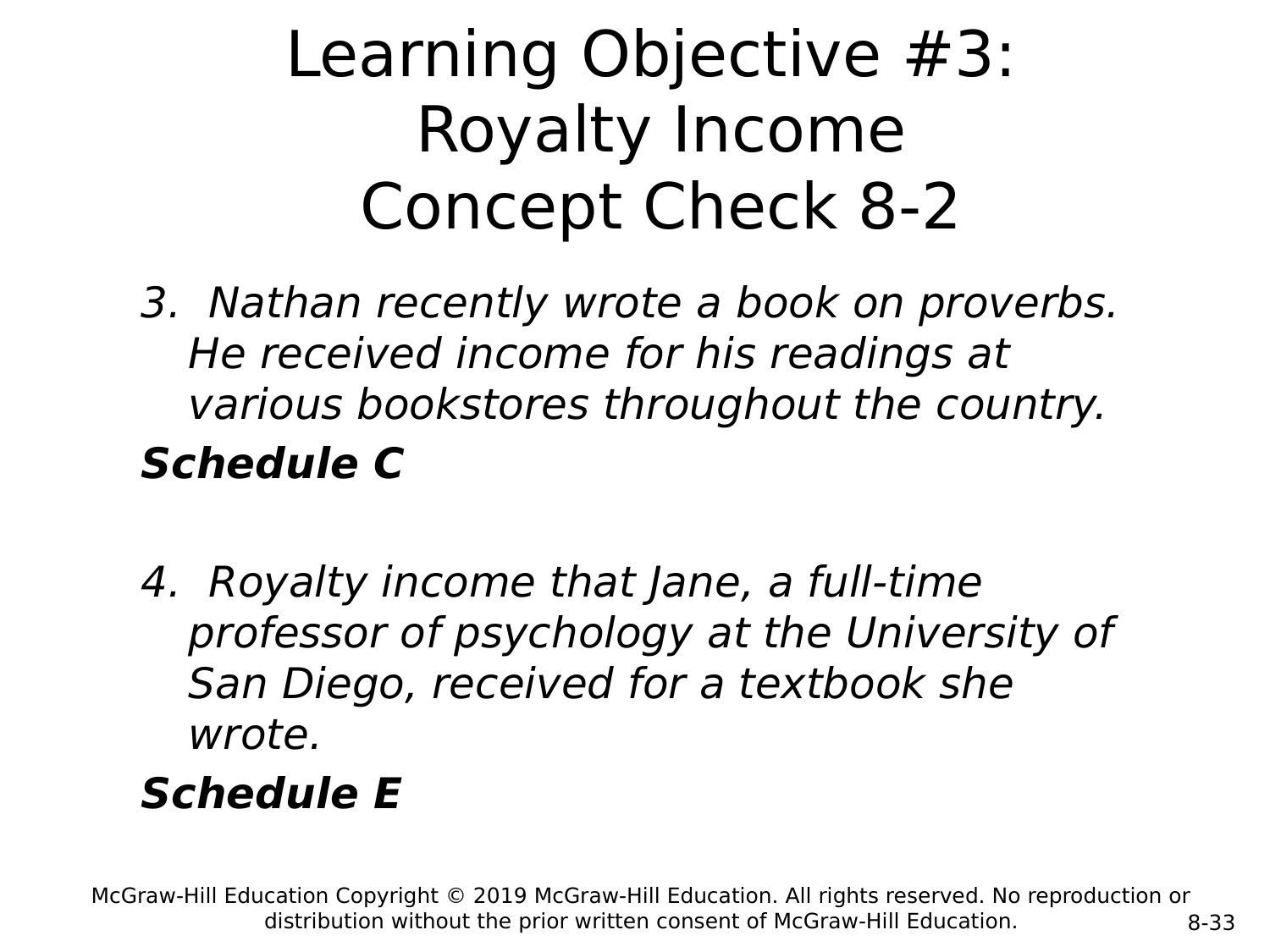

# Learning Objective #3:  Royalty Income Concept Check 8-2
3.  Nathan recently wrote a book on proverbs.  He received income for his readings at various bookstores throughout the country.
Schedule C

4.  Royalty income that Jane, a full-time professor of psychology at the University of San Diego, received for a textbook she wrote.
Schedule E
McGraw-Hill Education Copyright © 2019 McGraw-Hill Education. All rights reserved. No reproduction or distribution without the prior written consent of McGraw-Hill Education.
8-33